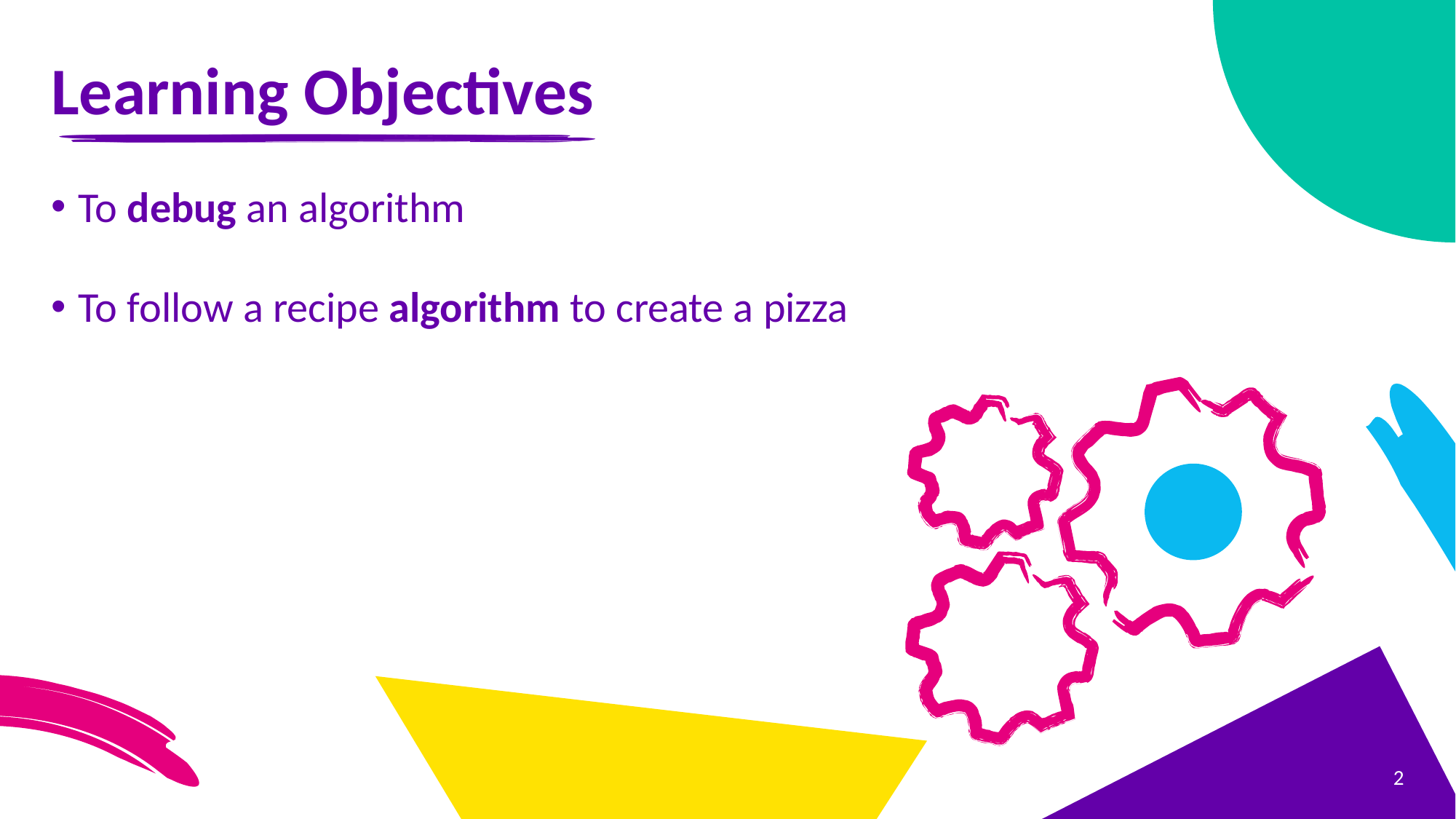

# Learning Objectives
To debug an algorithm
To follow a recipe algorithm to create a pizza

2